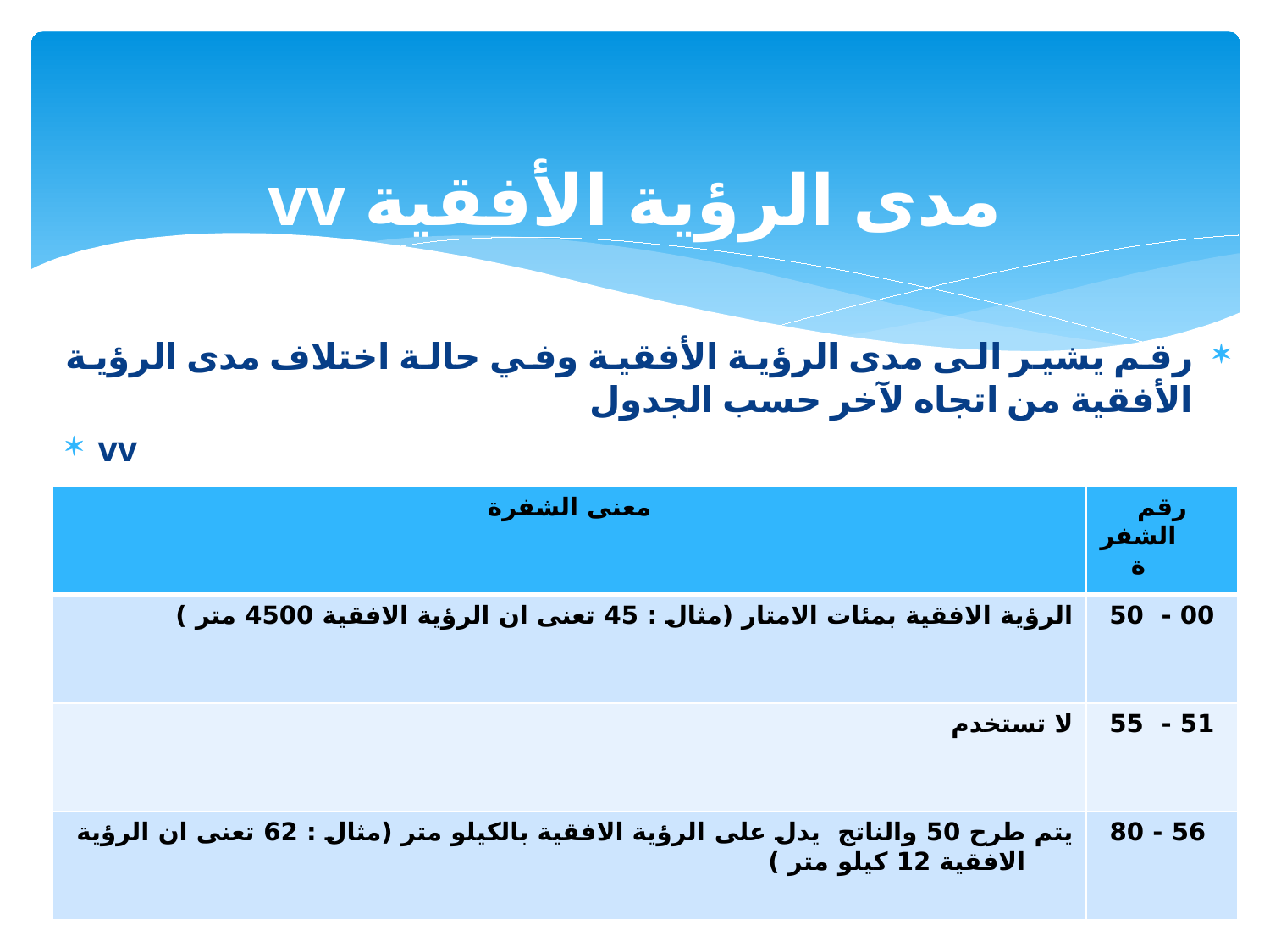

# مدى الرؤية الأفقية vv
رقم يشير الى مدى الرؤية الأفقية وفي حالة اختلاف مدى الرؤية الأفقية من اتجاه لآخر حسب الجدول
vv

| معنى الشفرة | رقم الشفرة |
| --- | --- |
| الرؤية الافقية بمئات الامتار (مثال : 45 تعنى ان الرؤية الافقية 4500 متر ) | 00 - 50 |
| لا تستخدم | 51 - 55 |
| يتم طرح 50 والناتج يدل على الرؤية الافقية بالكيلو متر (مثال : 62 تعنى ان الرؤية الافقية 12 كيلو متر ) | 56 - 80 |